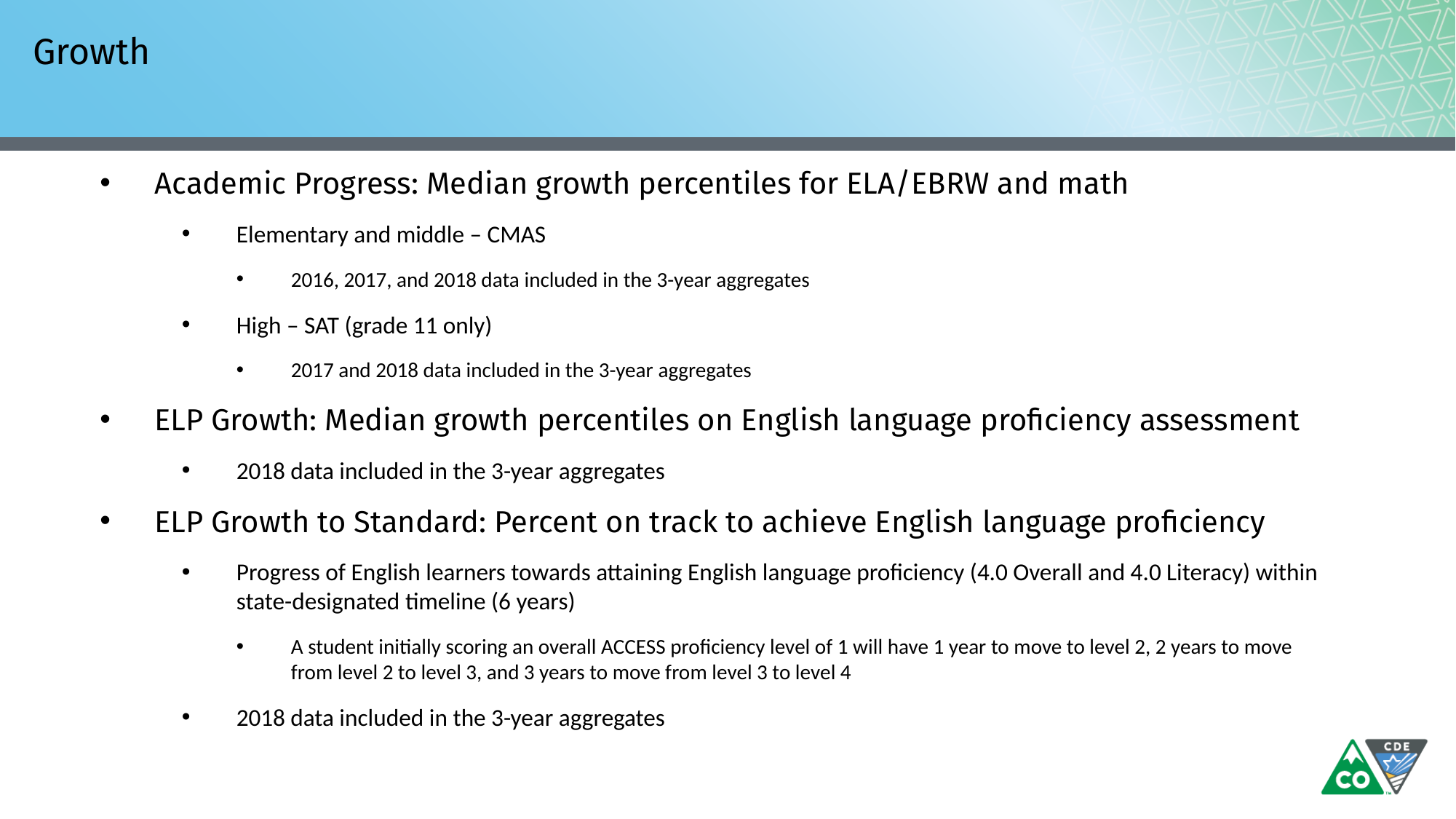

# Growth
Academic Progress: Median growth percentiles for ELA/EBRW and math
Elementary and middle – CMAS
2016, 2017, and 2018 data included in the 3-year aggregates
High – SAT (grade 11 only)
2017 and 2018 data included in the 3-year aggregates
ELP Growth: Median growth percentiles on English language proficiency assessment
2018 data included in the 3-year aggregates
ELP Growth to Standard: Percent on track to achieve English language proficiency
Progress of English learners towards attaining English language proficiency (4.0 Overall and 4.0 Literacy) within state-designated timeline (6 years)
A student initially scoring an overall ACCESS proficiency level of 1 will have 1 year to move to level 2, 2 years to move from level 2 to level 3, and 3 years to move from level 3 to level 4
2018 data included in the 3-year aggregates